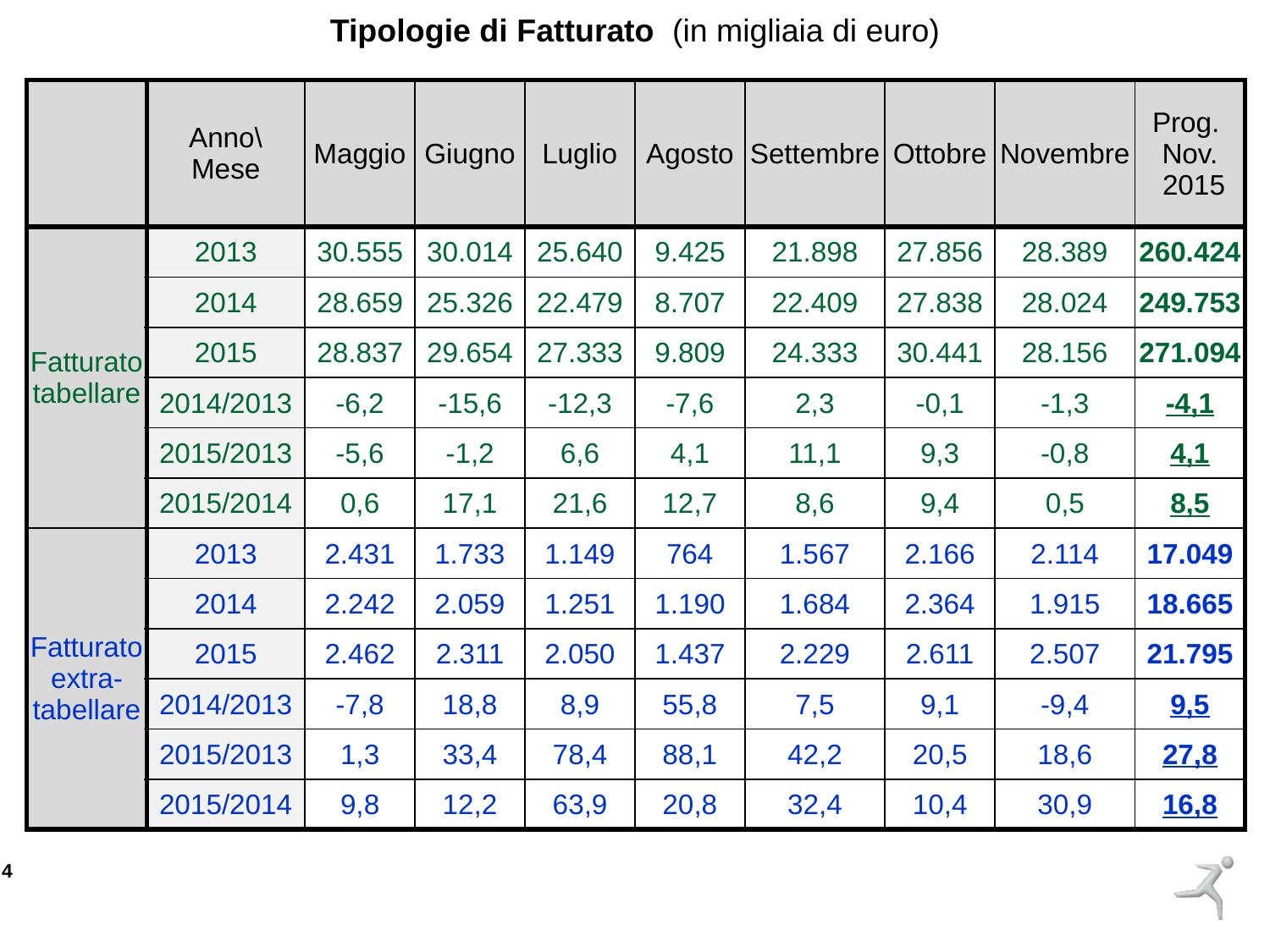

Tipologie di Fatturato  (in migliaia di euro)
|  | Anno\ Mese | Maggio | Giugno | Luglio | Agosto | Settembre | Ottobre | Novembre | Prog. Nov. 2015 |
| --- | --- | --- | --- | --- | --- | --- | --- | --- | --- |
| Fatturato tabellare | 2013 | 30.555 | 30.014 | 25.640 | 9.425 | 21.898 | 27.856 | 28.389 | 260.424 |
|  | 2014 | 28.659 | 25.326 | 22.479 | 8.707 | 22.409 | 27.838 | 28.024 | 249.753 |
|  | 2015 | 28.837 | 29.654 | 27.333 | 9.809 | 24.333 | 30.441 | 28.156 | 271.094 |
|  | 2014/2013 | -6,2 | -15,6 | -12,3 | -7,6 | 2,3 | -0,1 | -1,3 | -4,1 |
|  | 2015/2013 | -5,6 | -1,2 | 6,6 | 4,1 | 11,1 | 9,3 | -0,8 | 4,1 |
|  | 2015/2014 | 0,6 | 17,1 | 21,6 | 12,7 | 8,6 | 9,4 | 0,5 | 8,5 |
| Fatturato extra-tabellare | 2013 | 2.431 | 1.733 | 1.149 | 764 | 1.567 | 2.166 | 2.114 | 17.049 |
|  | 2014 | 2.242 | 2.059 | 1.251 | 1.190 | 1.684 | 2.364 | 1.915 | 18.665 |
|  | 2015 | 2.462 | 2.311 | 2.050 | 1.437 | 2.229 | 2.611 | 2.507 | 21.795 |
|  | 2014/2013 | -7,8 | 18,8 | 8,9 | 55,8 | 7,5 | 9,1 | -9,4 | 9,5 |
|  | 2015/2013 | 1,3 | 33,4 | 78,4 | 88,1 | 42,2 | 20,5 | 18,6 | 27,8 |
|  | 2015/2014 | 9,8 | 12,2 | 63,9 | 20,8 | 32,4 | 10,4 | 30,9 | 16,8 |